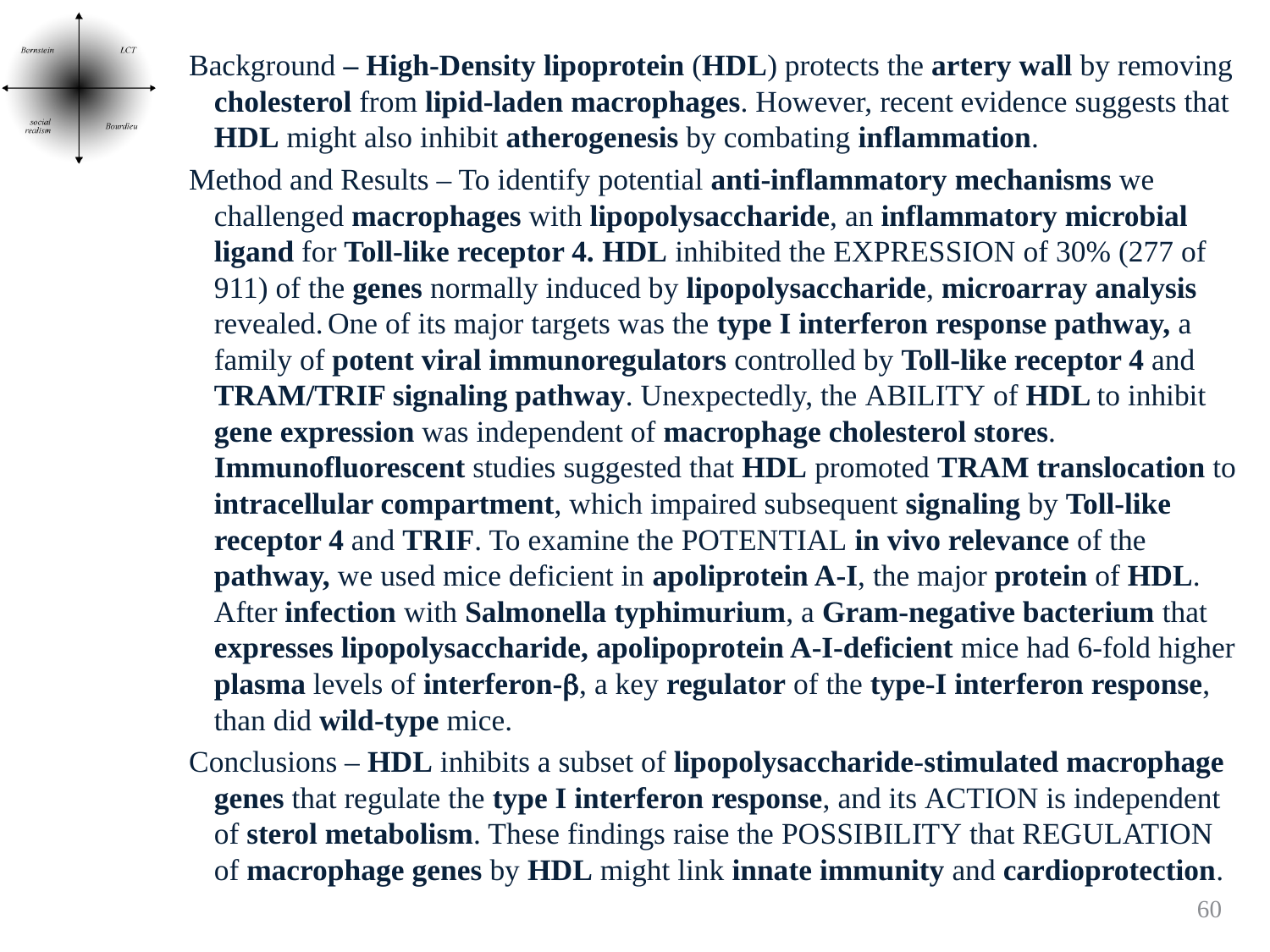

Background – High-Density lipoprotein (HDL) protects the artery wall by removing cholesterol from lipid-laden macrophages. However, recent evidence suggests that HDL might also inhibit atherogenesis by combating inflammation.
Method and Results – To identify potential anti-inflammatory mechanisms we challenged macrophages with lipopolysaccharide, an inflammatory microbial ligand for Toll-like receptor 4. HDL inhibited the expression of 30% (277 of 911) of the genes normally induced by lipopolysaccharide, microarray analysis revealed. One of its major targets was the type I interferon response pathway, a family of potent viral immunoregulators controlled by Toll-like receptor 4 and TRAM/TRIF signaling pathway. Unexpectedly, the ability of HDL to inhibit gene expression was independent of macrophage cholesterol stores. Immunofluorescent studies suggested that HDL promoted TRAM translocation to intracellular compartment, which impaired subsequent signaling by Toll-like receptor 4 and TRIF. To examine the potential in vivo relevance of the pathway, we used mice deficient in apoliprotein A-I, the major protein of HDL. After infection with Salmonella typhimurium, a Gram-negative bacterium that expresses lipopolysaccharide, apolipoprotein A-I-deficient mice had 6-fold higher plasma levels of interferon-β, a key regulator of the type-I interferon response, than did wild-type mice.
Conclusions – HDL inhibits a subset of lipopolysaccharide-stimulated macrophage genes that regulate the type I interferon response, and its action is independent of sterol metabolism. These findings raise the possibility that regulation of macrophage genes by HDL might link innate immunity and cardioprotection.

60